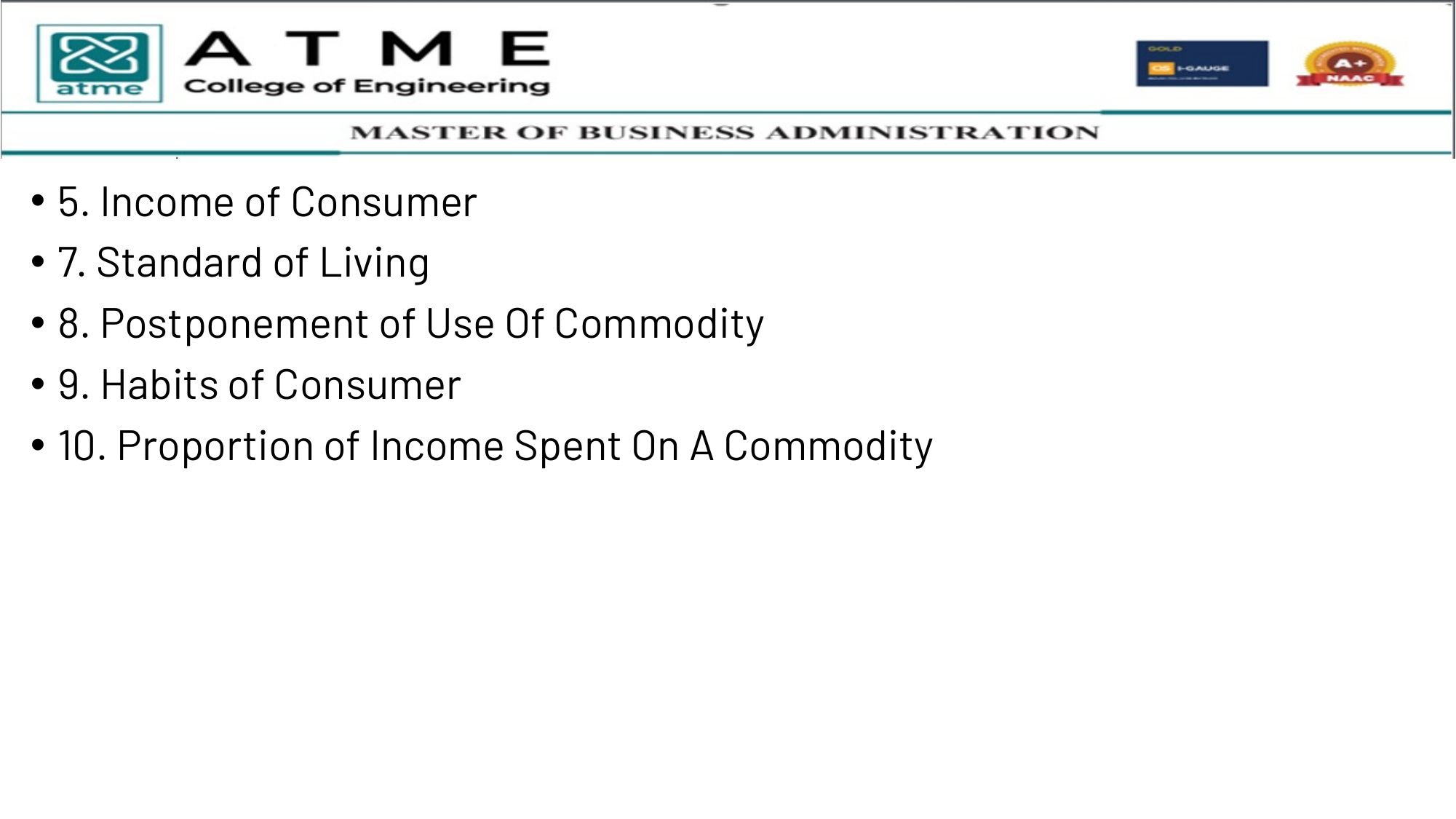

5. Income of Consumer
7. Standard of Living
8. Postponement of Use Of Commodity
9. Habits of Consumer
10. Proportion of Income Spent On A Commodity